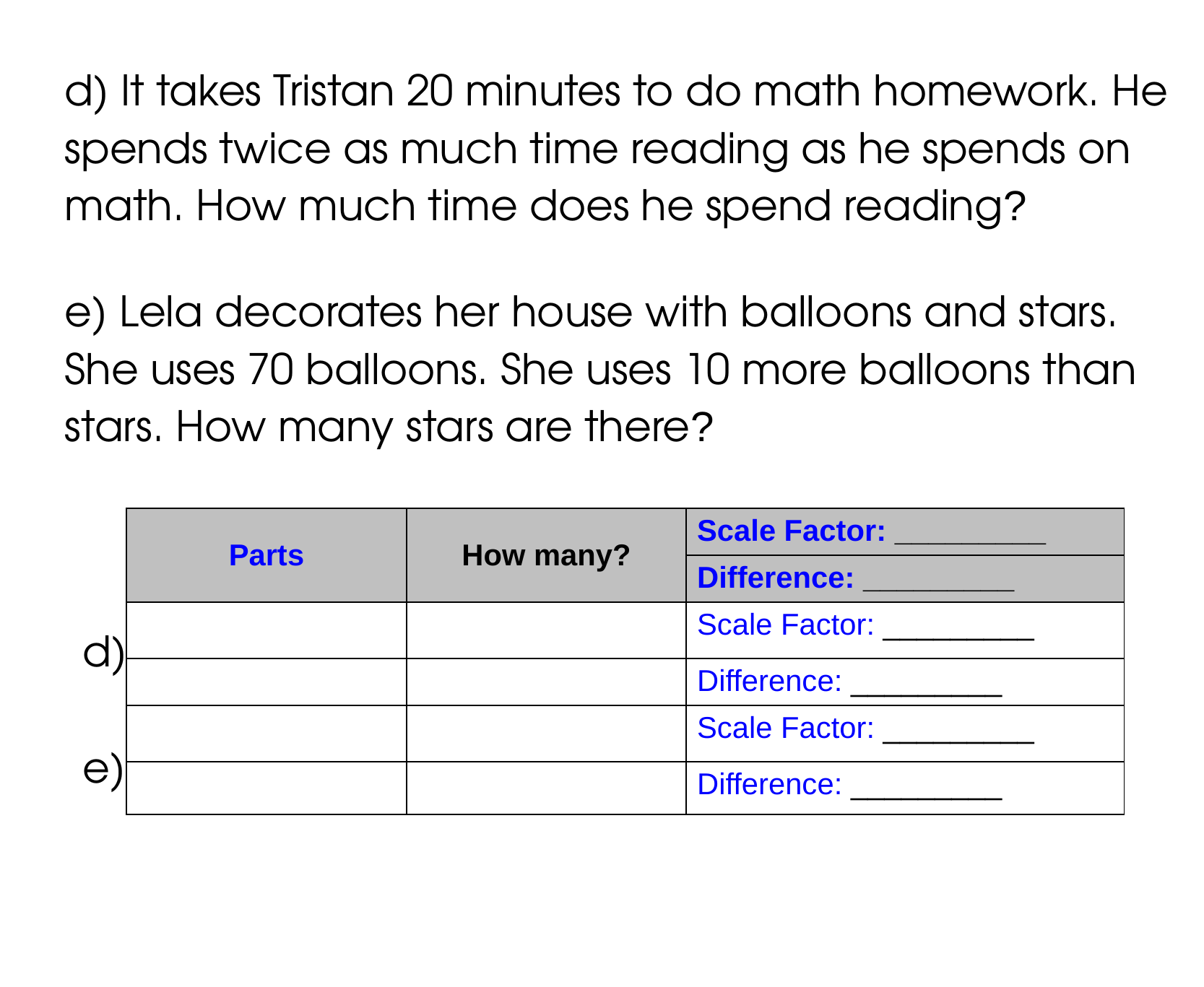

d) It takes Tristan 20 minutes to do math homework. He spends twice as much time reading as he spends on math. How much time does he spend reading?
e) Lela decorates her house with balloons and stars. She uses 70 balloons. She uses 10 more balloons than stars. How many stars are there?
| Parts | How many? | Scale Factor: \_\_\_\_\_\_\_\_\_ |
| --- | --- | --- |
|  |  | Difference: \_\_\_\_\_\_\_\_\_ |
|  |  | Scale Factor: \_\_\_\_\_\_\_\_\_ |
|  |  | Difference: \_\_\_\_\_\_\_\_\_ |
d)
e)
|  |  | Scale Factor: \_\_\_\_\_\_\_\_\_ |
| --- | --- | --- |
|  |  | Difference: \_\_\_\_\_\_\_\_\_ |